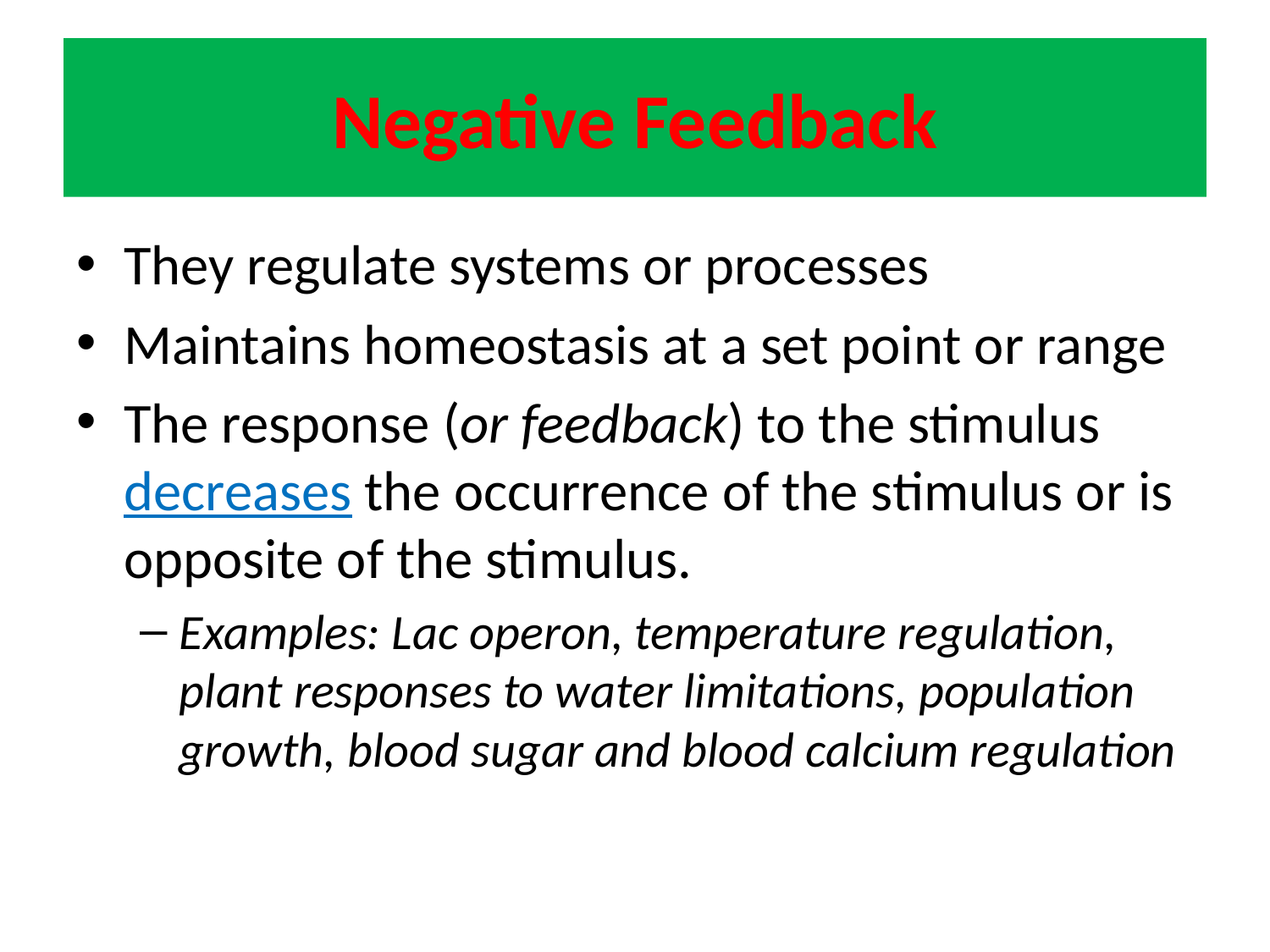

# Negative Feedback
They regulate systems or processes
Maintains homeostasis at a set point or range
The response (or feedback) to the stimulus decreases the occurrence of the stimulus or is opposite of the stimulus.
Examples: Lac operon, temperature regulation, plant responses to water limitations, population growth, blood sugar and blood calcium regulation